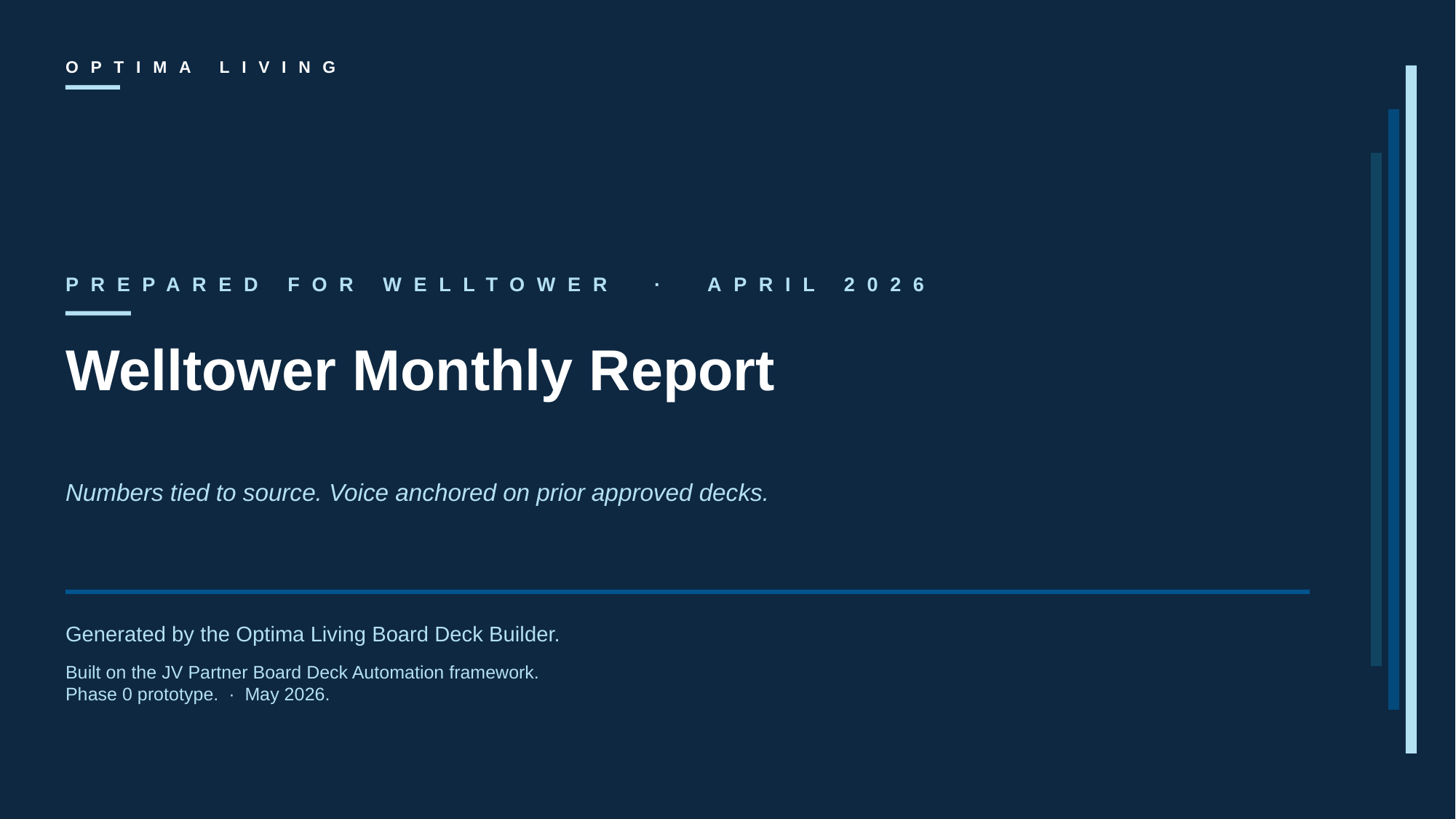

OPTIMA LIVING

PREPARED FOR WELLTOWER  ·  APRIL 2026

Welltower Monthly Report
Numbers tied to source. Voice anchored on prior approved decks.

Generated by the Optima Living Board Deck Builder.
Built on the JV Partner Board Deck Automation framework.
Phase 0 prototype.  ·  May 2026.